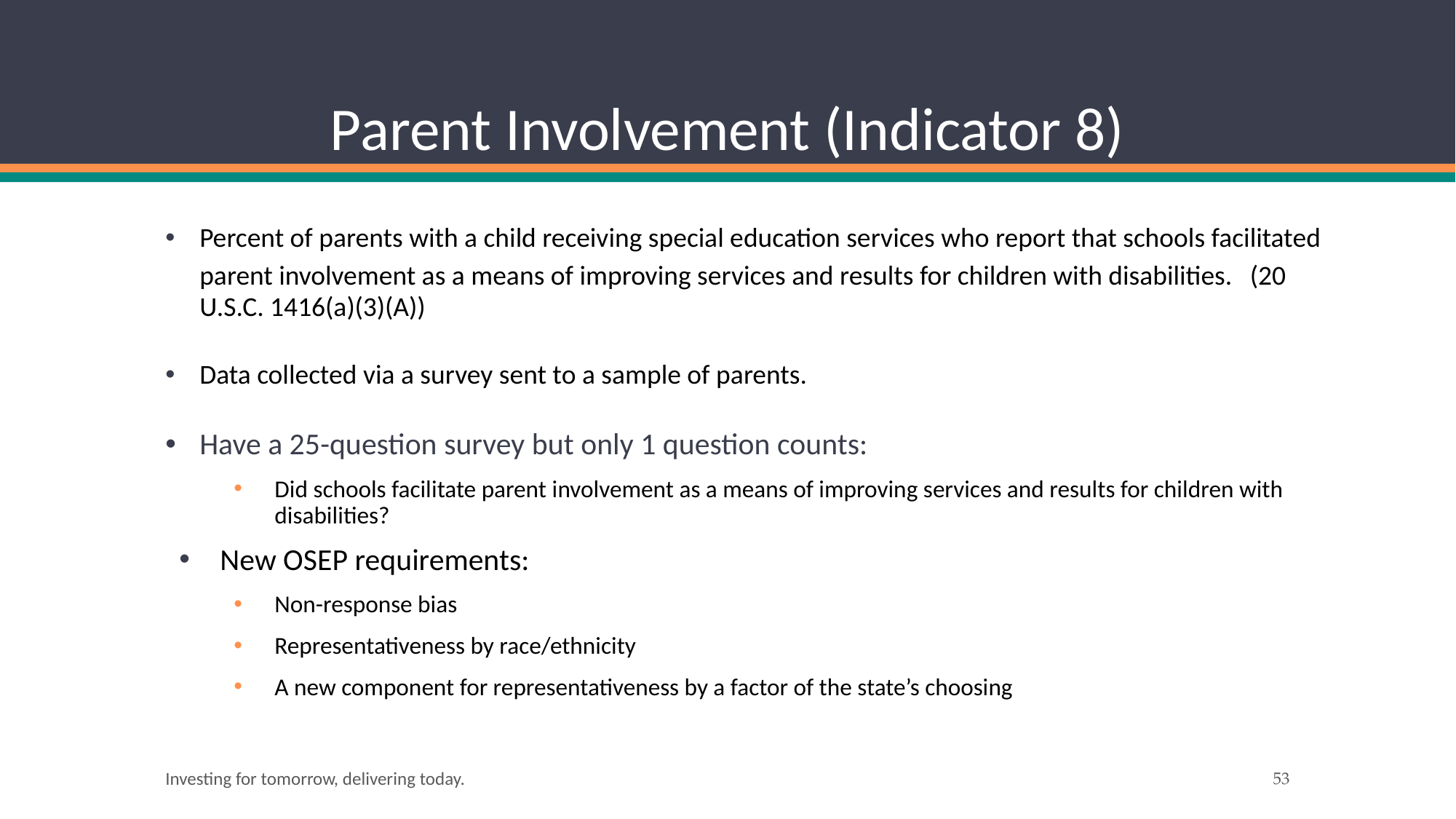

# Parent Involvement (Indicator 8)
Percent of parents with a child receiving special education services who report that schools facilitated parent involvement as a means of improving services and results for children with disabilities.  (20 U.S.C. 1416(a)(3)(A))

Data collected via a survey sent to a sample of parents.

Have a 25-question survey but only 1 question counts:
Did schools facilitate parent involvement as a means of improving services and results for children with disabilities?
New OSEP requirements:
Non-response bias
Representativeness by race/ethnicity
A new component for representativeness by a factor of the state’s choosing

Investing for tomorrow, delivering today.
53